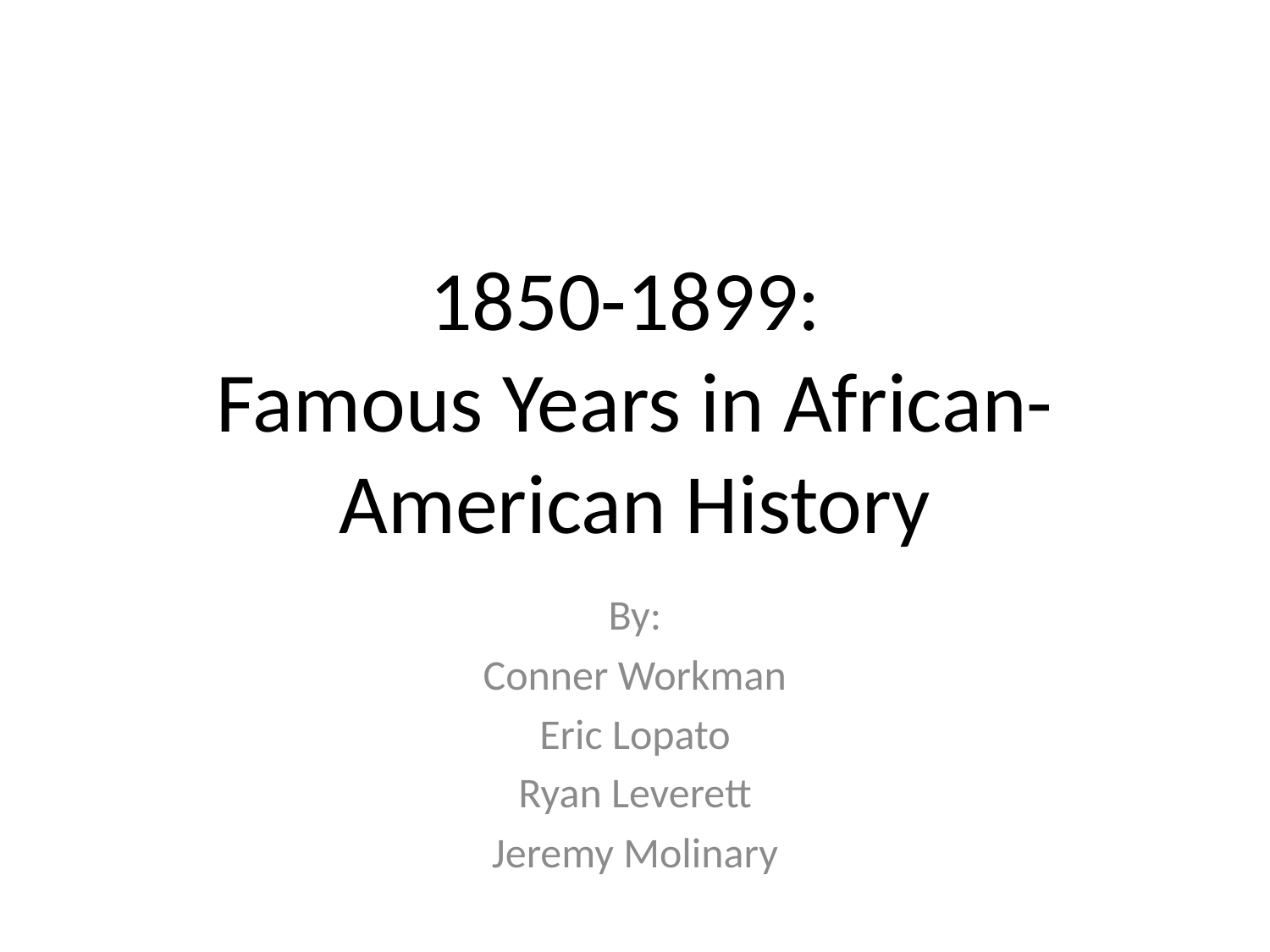

# 1850-1899: Famous Years in African-American History
By:
Conner Workman
Eric Lopato
Ryan Leverett
Jeremy Molinary